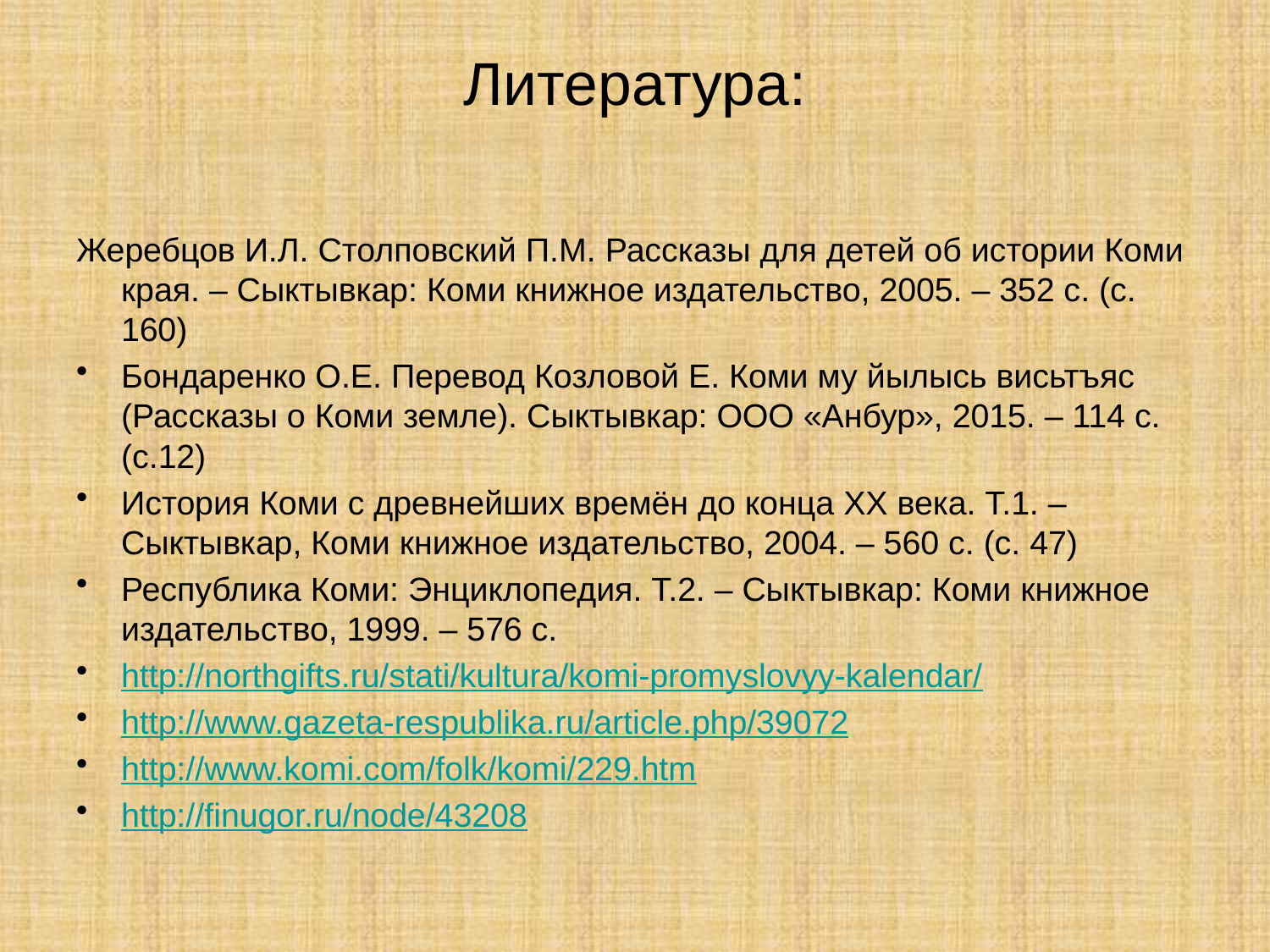

# Литература:
Жеребцов И.Л. Столповский П.М. Рассказы для детей об истории Коми края. – Сыктывкар: Коми книжное издательство, 2005. – 352 с. (с. 160)
Бондаренко О.Е. Перевод Козловой Е. Коми му йылысь висьтъяс (Рассказы о Коми земле). Сыктывкар: ООО «Анбур», 2015. – 114 с. (с.12)
История Коми с древнейших времён до конца XX века. Т.1. – Сыктывкар, Коми книжное издательство, 2004. – 560 с. (с. 47)
Республика Коми: Энциклопедия. Т.2. – Сыктывкар: Коми книжное издательство, 1999. – 576 с.
http://northgifts.ru/stati/kultura/komi-promyslovyy-kalendar/
http://www.gazeta-respublika.ru/article.php/39072
http://www.komi.com/folk/komi/229.htm
http://finugor.ru/node/43208